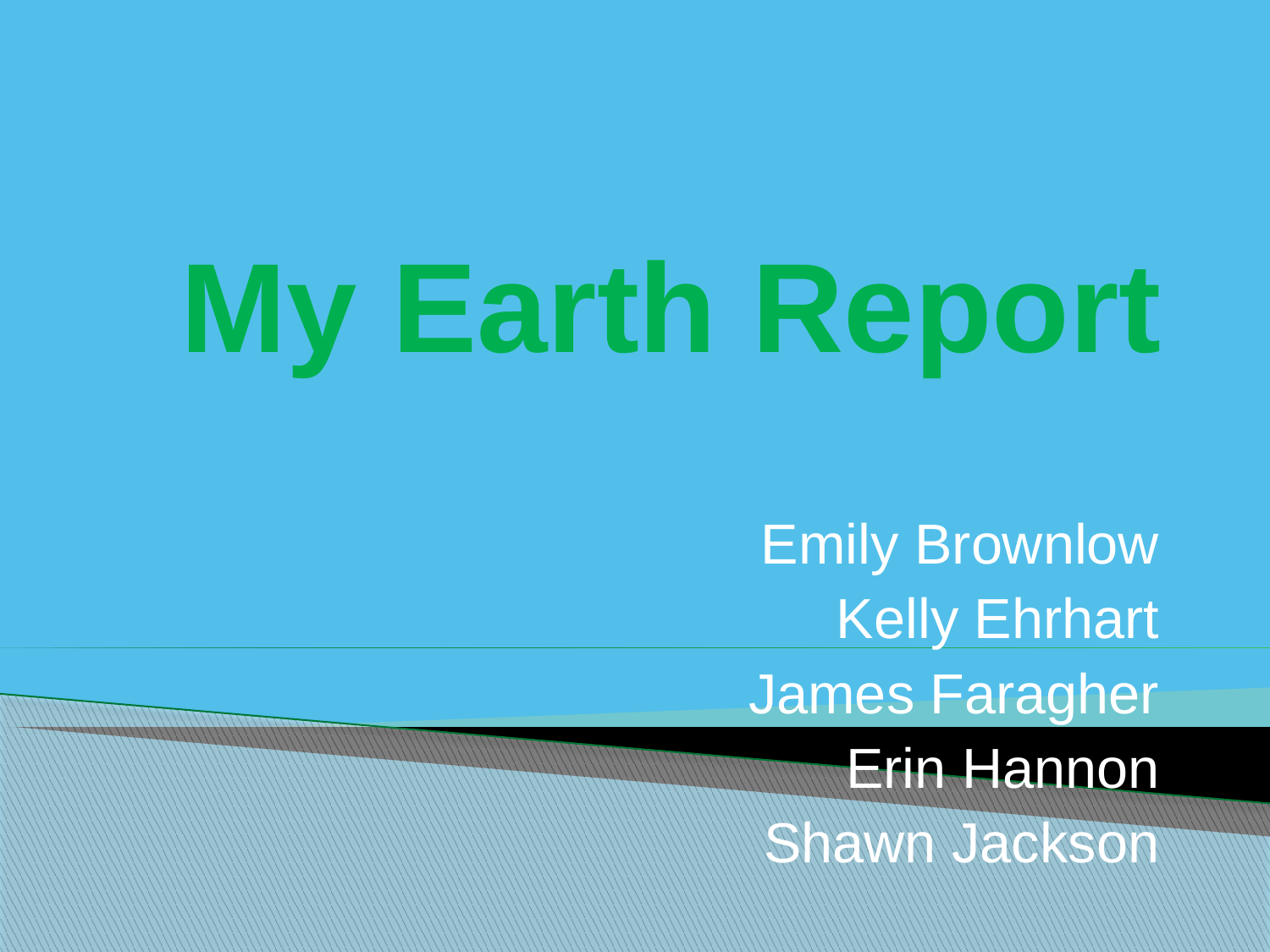

# My Earth Report
Emily Brownlow
Kelly Ehrhart
James Faragher
Erin Hannon
Shawn Jackson